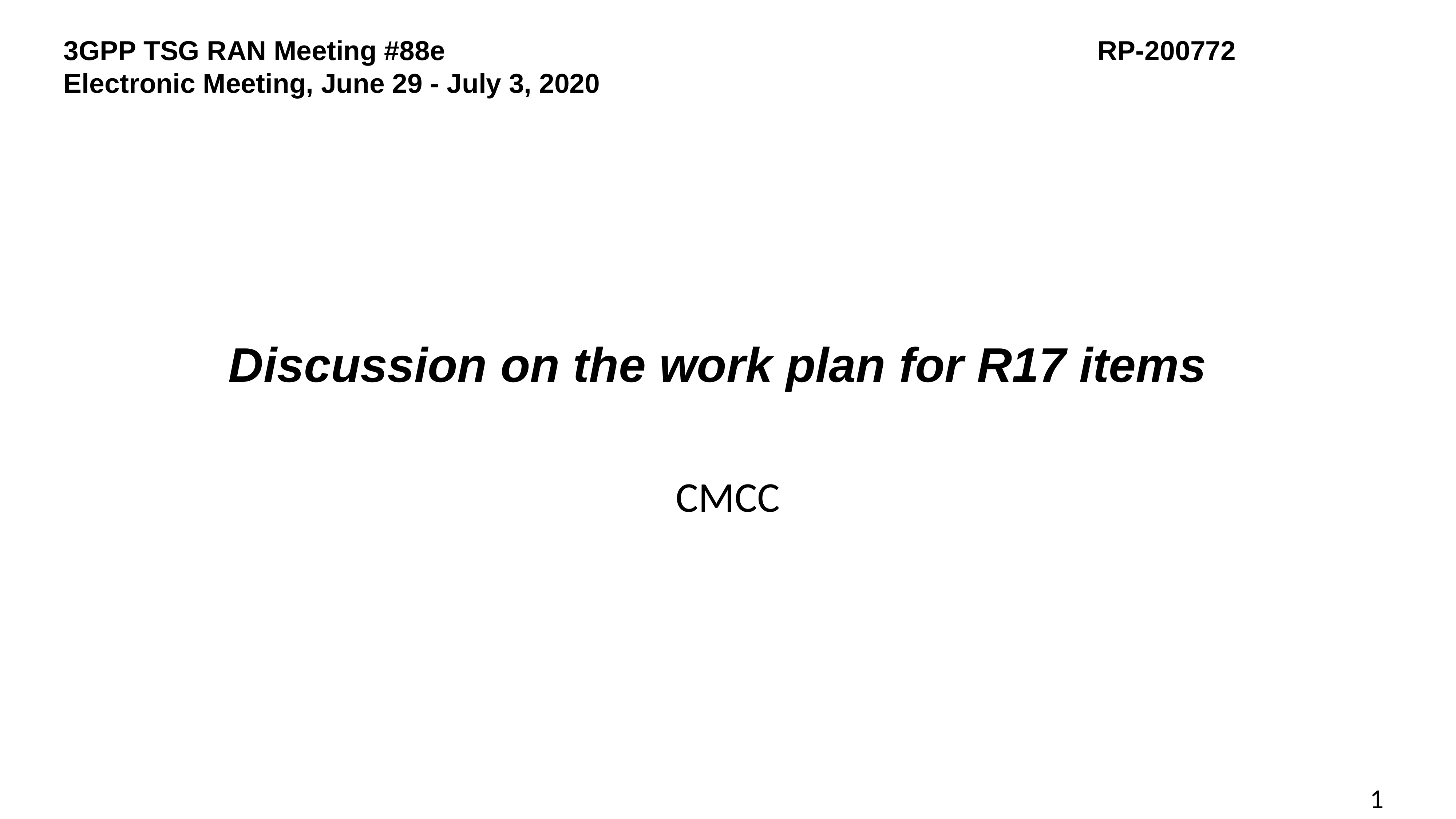

3GPP TSG RAN Meeting #88e							                                           RP-200772
Electronic Meeting, June 29 - July 3, 2020
# Discussion on the work plan for R17 items
CMCC
1